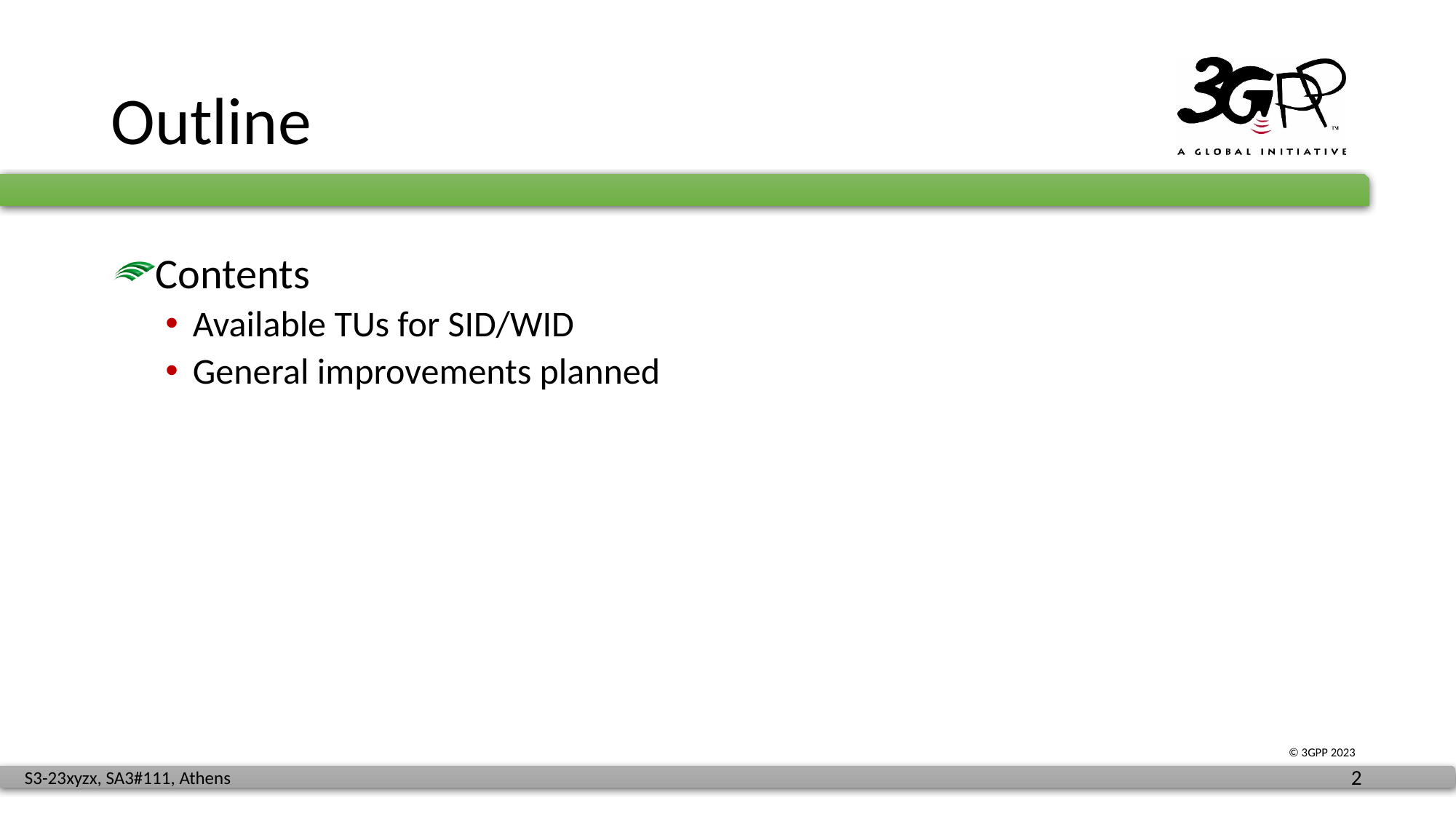

# Outline

Contents
Available TUs for SID/WID
General improvements planned